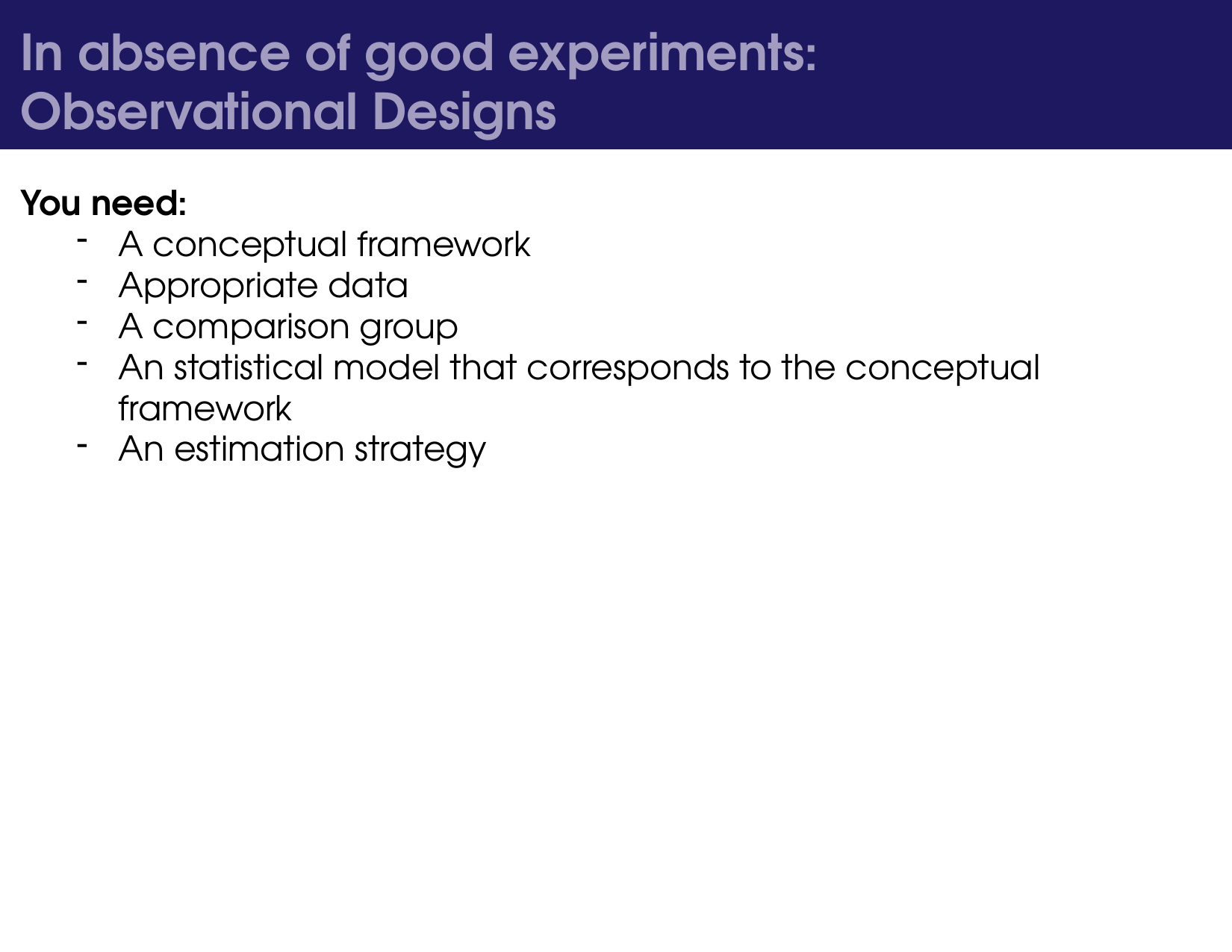

In absence of good experiments: Observational Designs

You need:
A conceptual framework
Appropriate data
A comparison group
An statistical model that corresponds to the conceptual framework
An estimation strategy